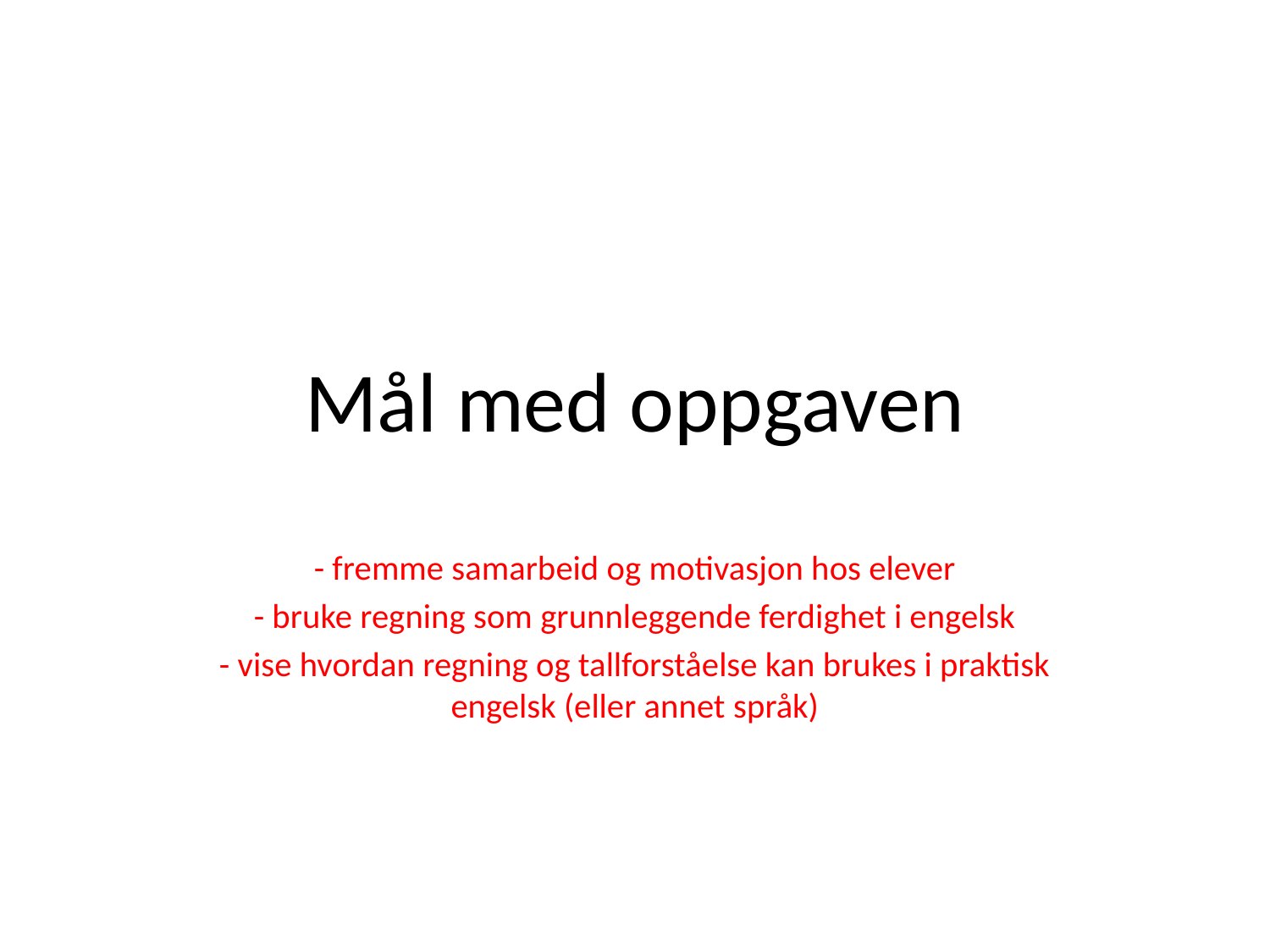

# Mål med oppgaven
- fremme samarbeid og motivasjon hos elever
- bruke regning som grunnleggende ferdighet i engelsk
- vise hvordan regning og tallforståelse kan brukes i praktisk engelsk (eller annet språk)